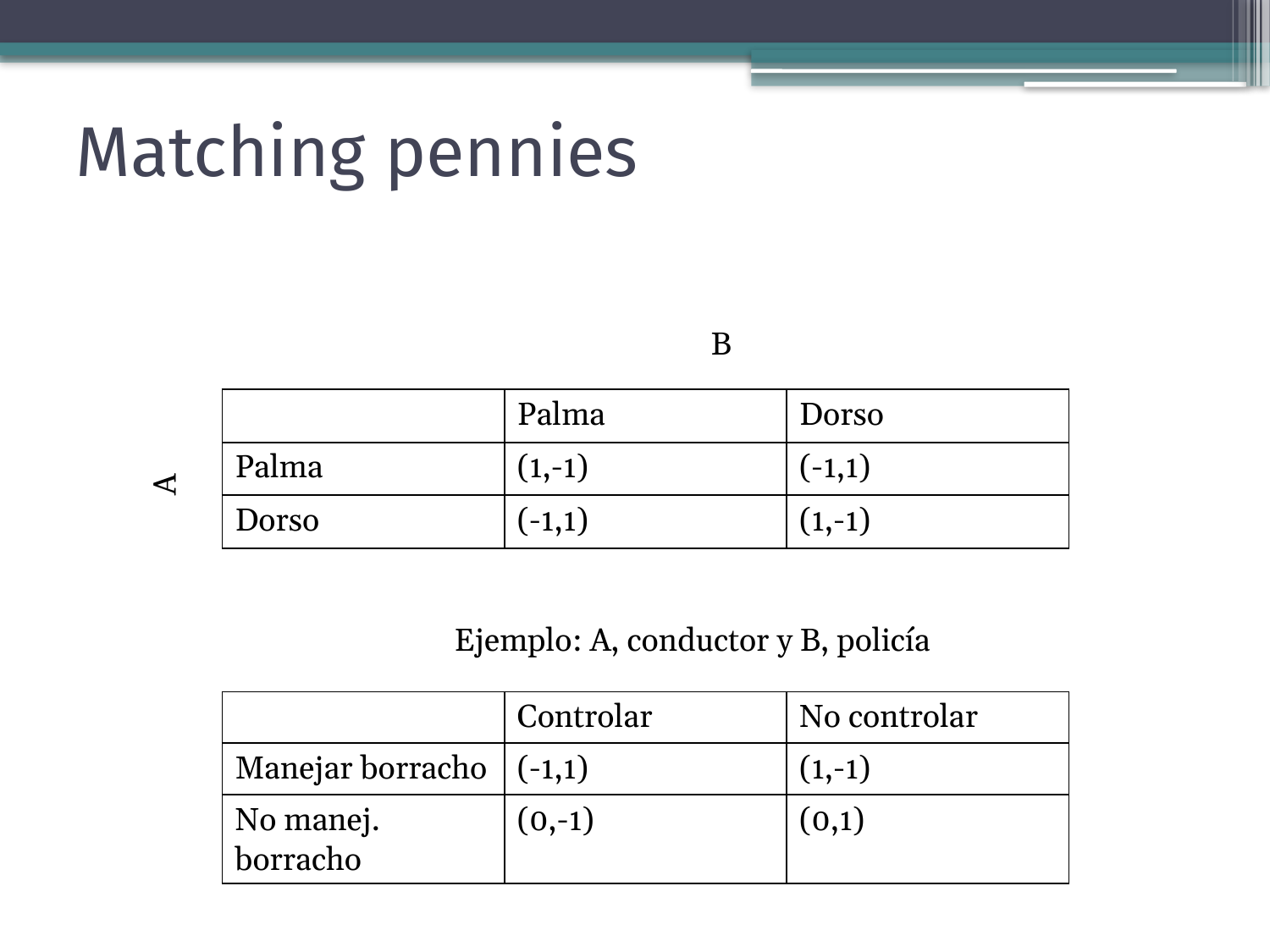

# Matching pennies
B
|  | Palma | Dorso |
| --- | --- | --- |
| Palma | (1,-1) | (-1,1) |
| Dorso | (-1,1) | (1,-1) |
A
Ejemplo: A, conductor y B, policía
|  | Controlar | No controlar |
| --- | --- | --- |
| Manejar borracho | (-1,1) | (1,-1) |
| No manej. borracho | (0,-1) | (0,1) |